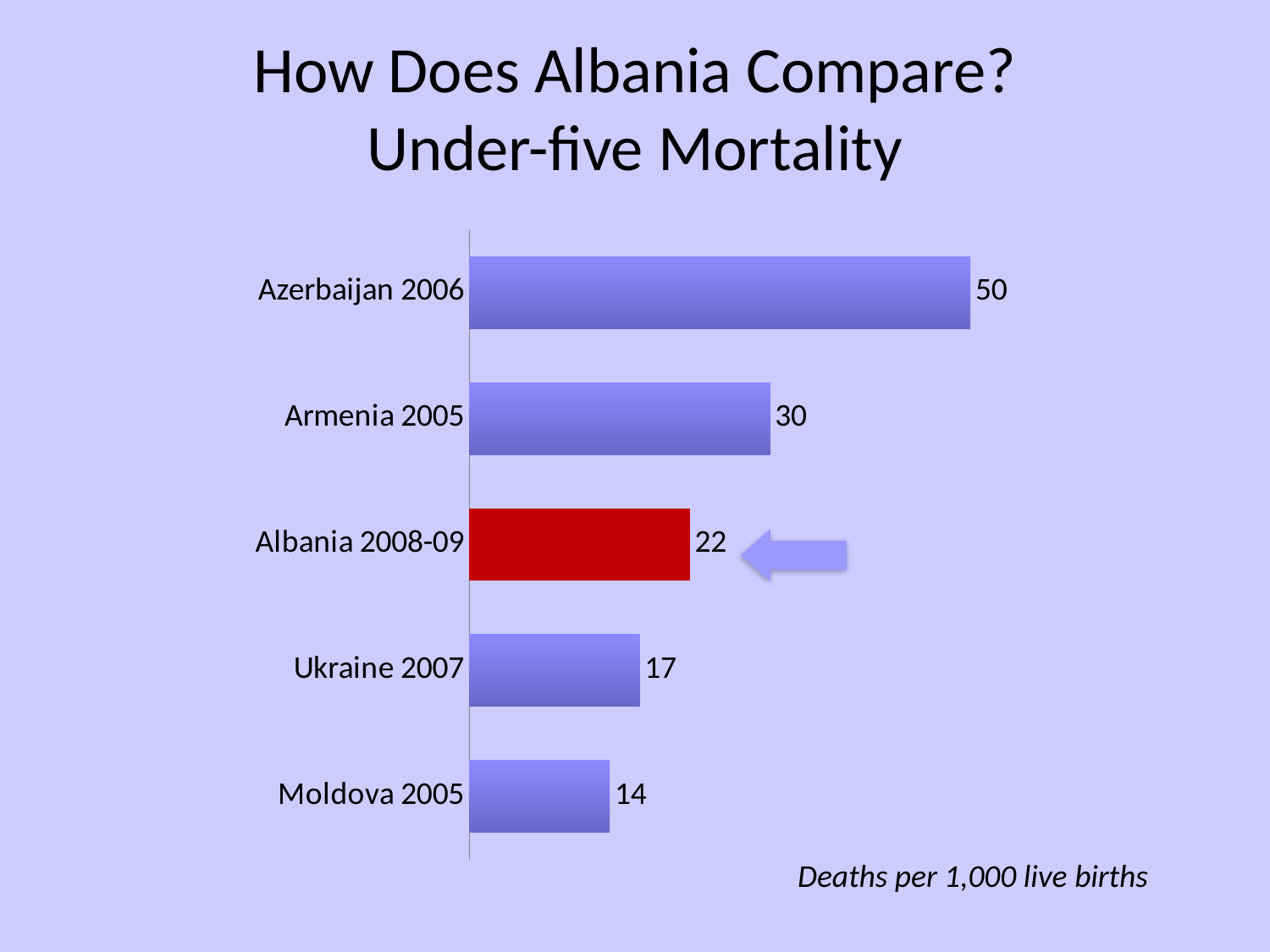

# How Does Albania Compare? Under-five Mortality

### Chart

| Category |  |
|---|---|
| Moldova 2005 | 14.0 |
| Ukraine 2007 | 17.0 |
| Albania 2008-09 | 22.0 |
| Armenia 2005 | 30.0 |
| Azerbaijan 2006 | 50.0 |
Deaths per 1,000 live births